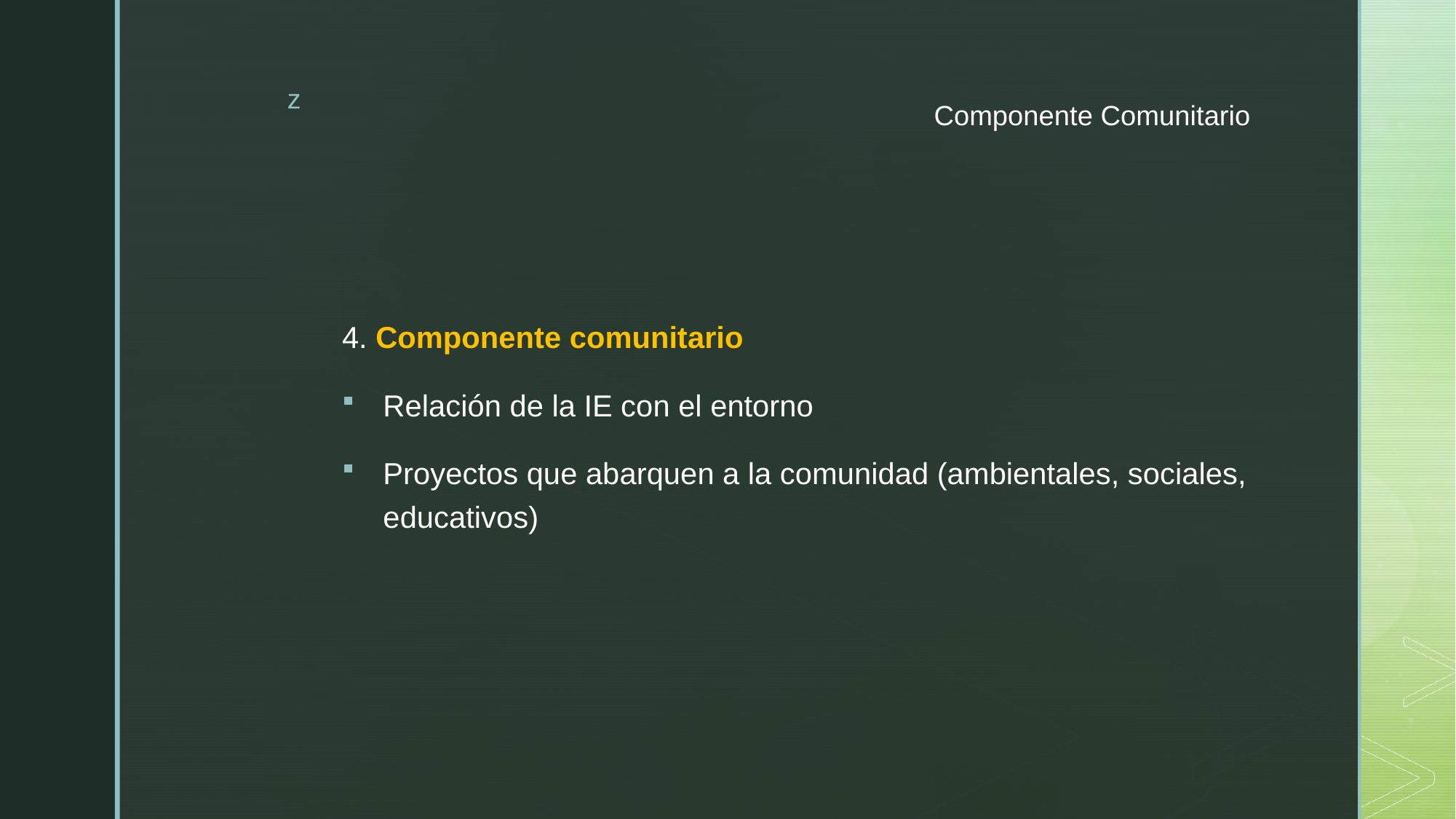

# Componente Comunitario
4. Componente comunitario
Relación de la IE con el entorno
Proyectos que abarquen a la comunidad (ambientales, sociales, educativos)